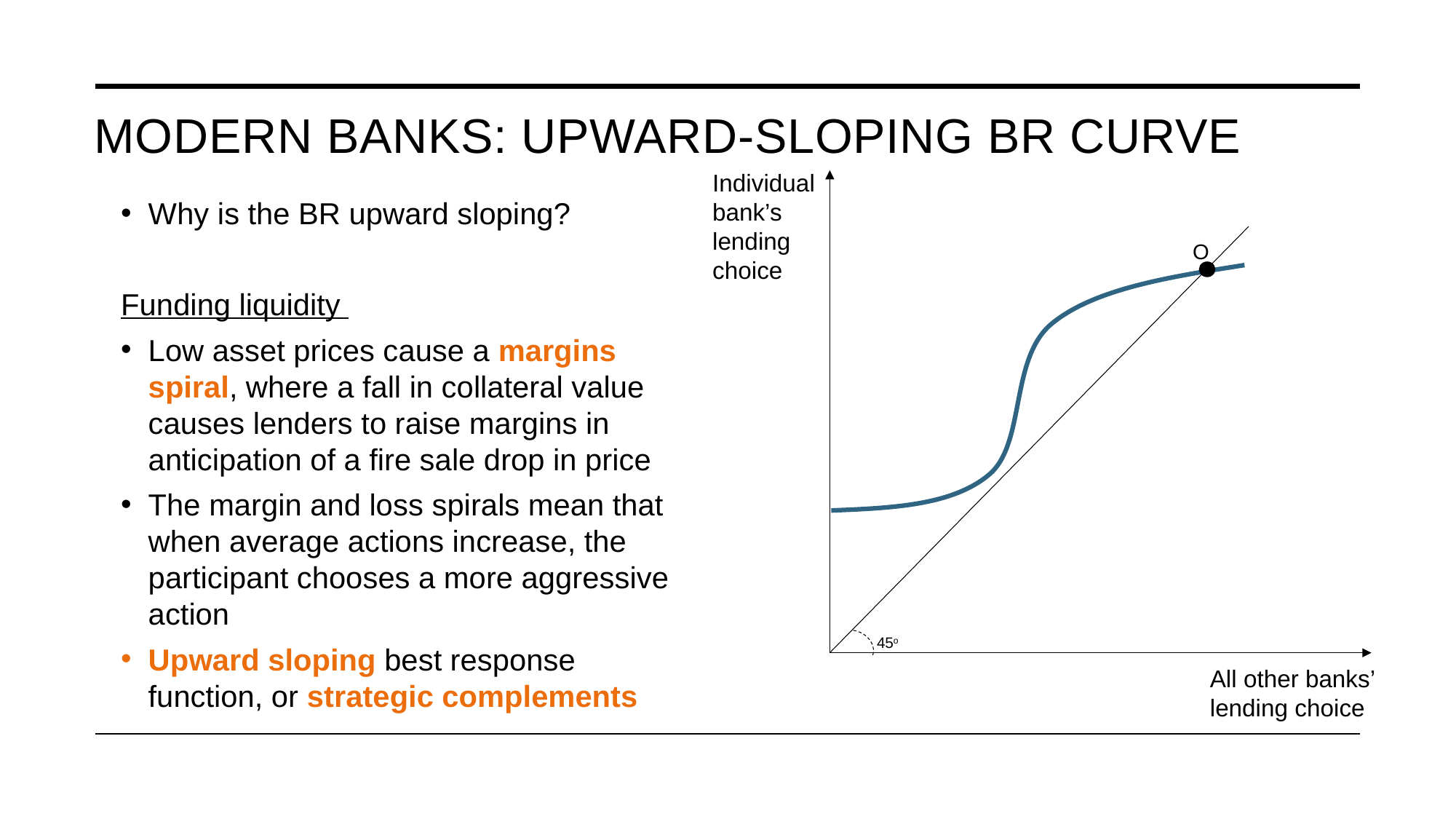

# Modern banks: upward-sloping br curve
Individual
bank’s
lending
choice

O

45o

All other banks’
lending choice
Why is the BR upward sloping?

Funding liquidity
Low asset prices cause a margins spiral, where a fall in collateral value causes lenders to raise margins in anticipation of a fire sale drop in price
The margin and loss spirals mean that when average actions increase, the participant chooses a more aggressive action
Upward sloping best response function, or strategic complements